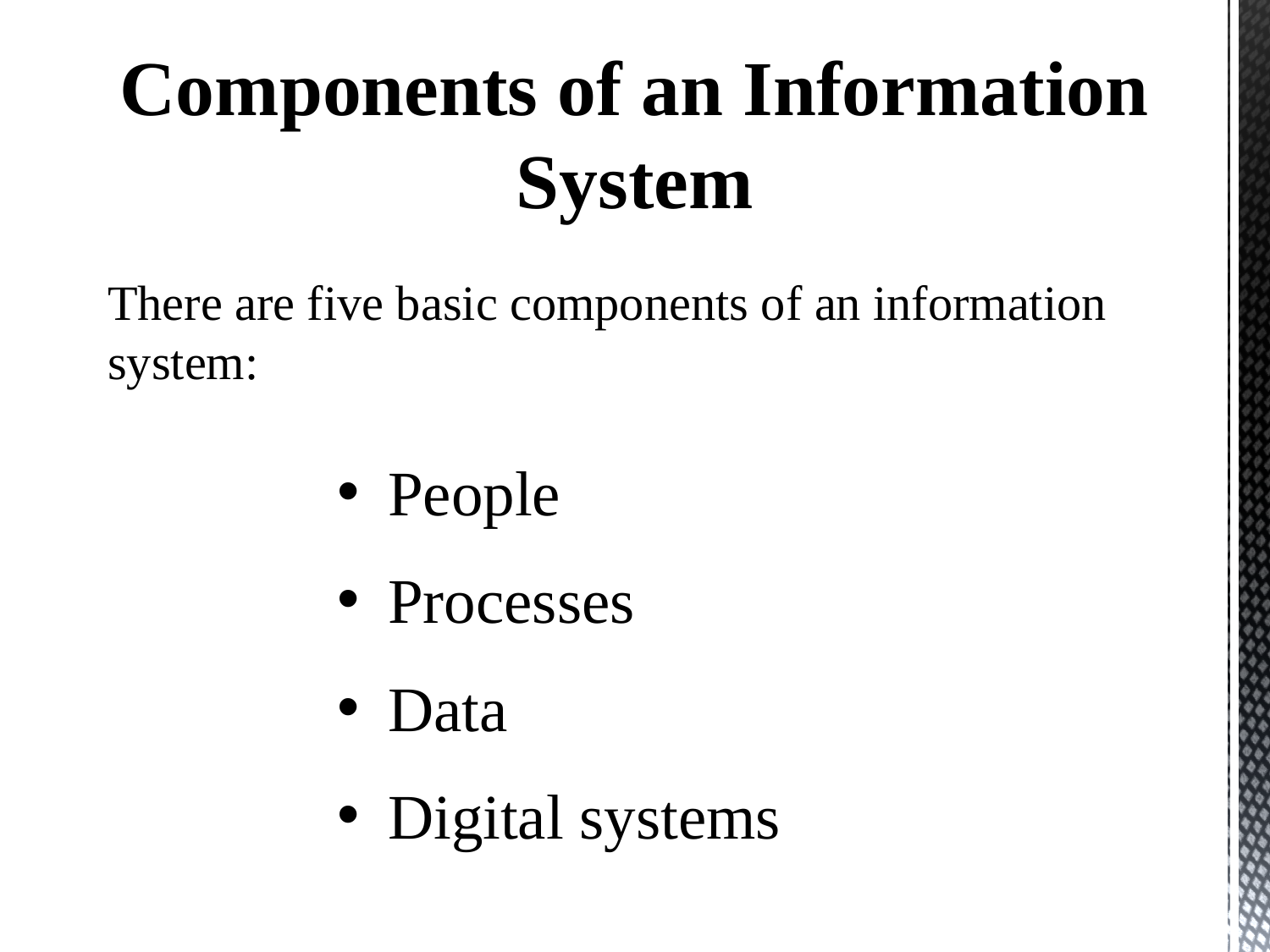

Components of an Information System
There are five basic components of an information system:
People
Processes
Data
Digital systems